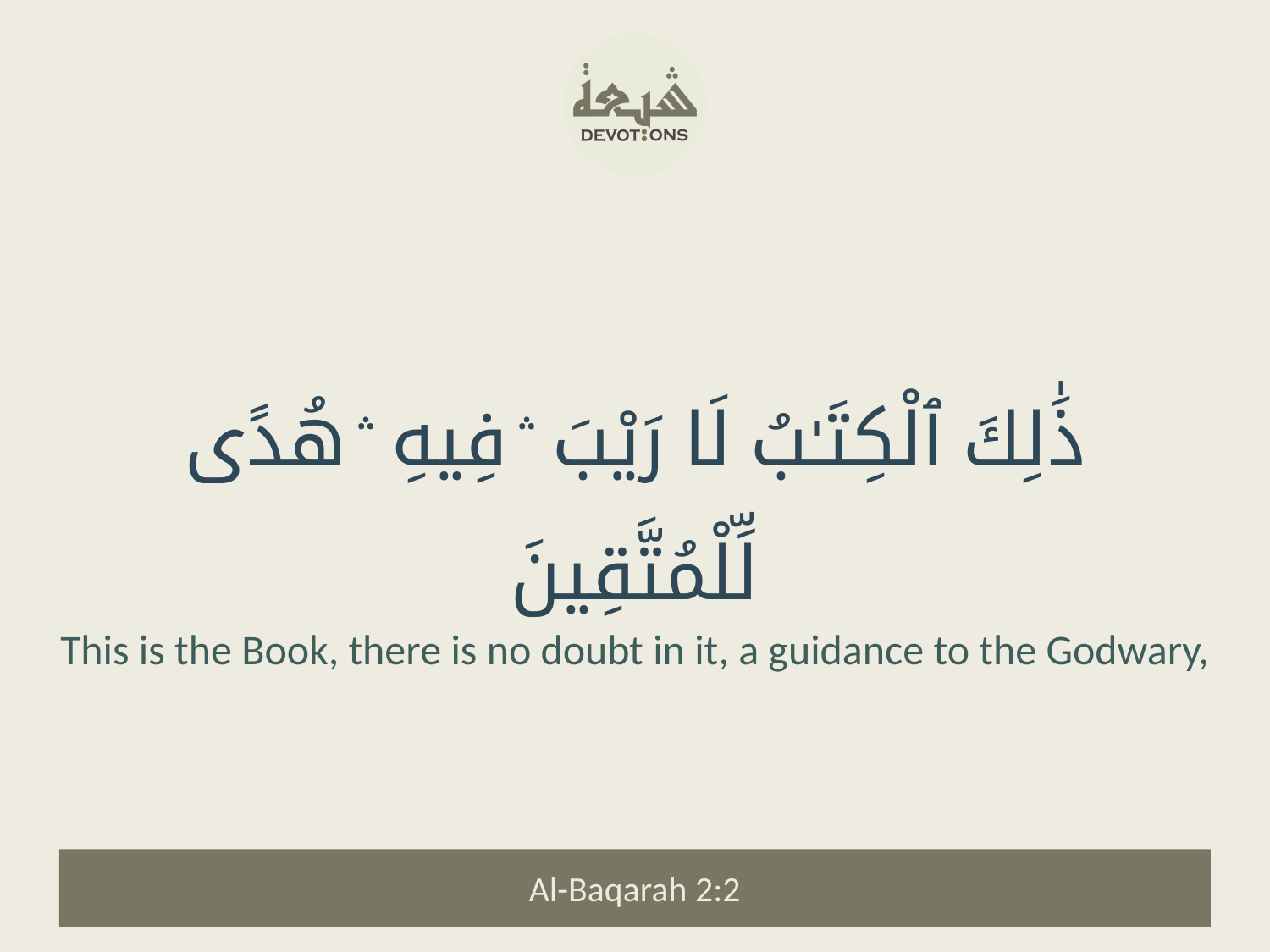

ذَٰلِكَ ٱلْكِتَـٰبُ لَا رَيْبَ ۛ فِيهِ ۛ هُدًى لِّلْمُتَّقِينَ
This is the Book, there is no doubt in it, a guidance to the Godwary,
Al-Baqarah 2:2